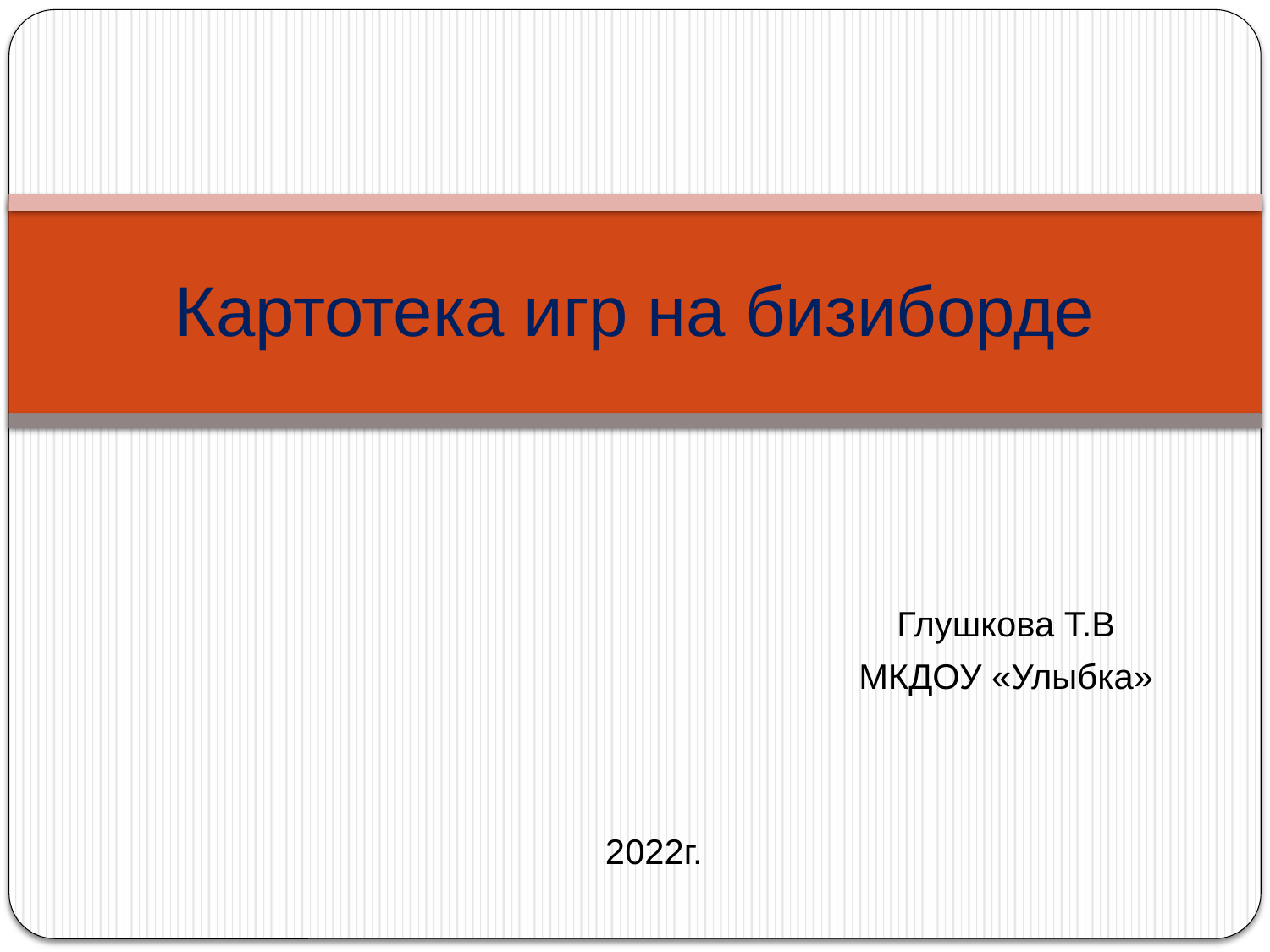

# Картотека игр на бизиборде
Глушкова Т.В
МКДОУ «Улыбка»
2022г.